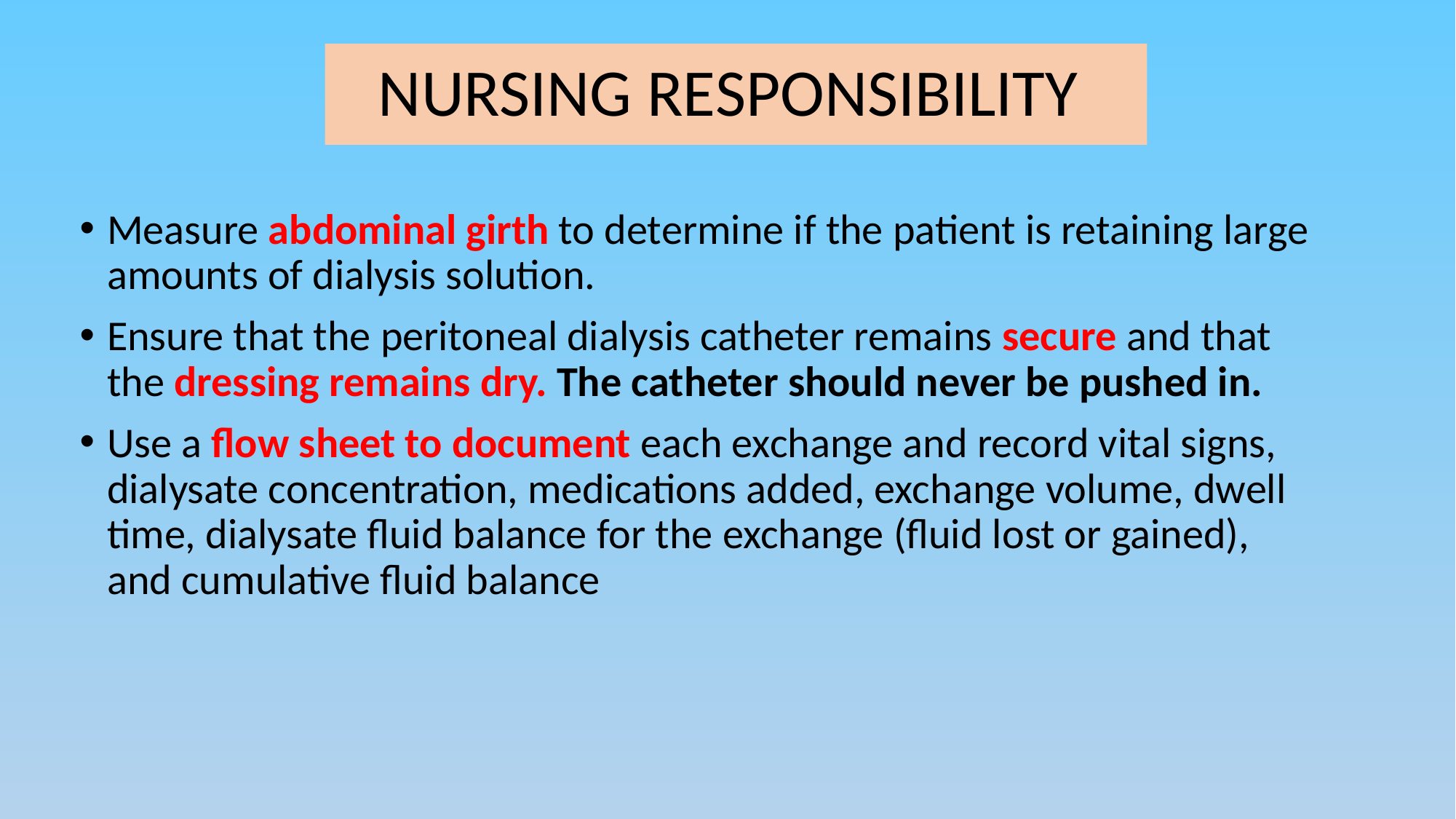

# NURSING RESPONSIBILITY
Measure abdominal girth to determine if the patient is retaining large amounts of dialysis solution.
Ensure that the peritoneal dialysis catheter remains secure and that the dressing remains dry. The catheter should never be pushed in.
Use a ﬂow sheet to document each exchange and record vital signs, dialysate concentration, medications added, exchange volume, dwell time, dialysate ﬂuid balance for the exchange (ﬂuid lost or gained), and cumulative ﬂuid balance